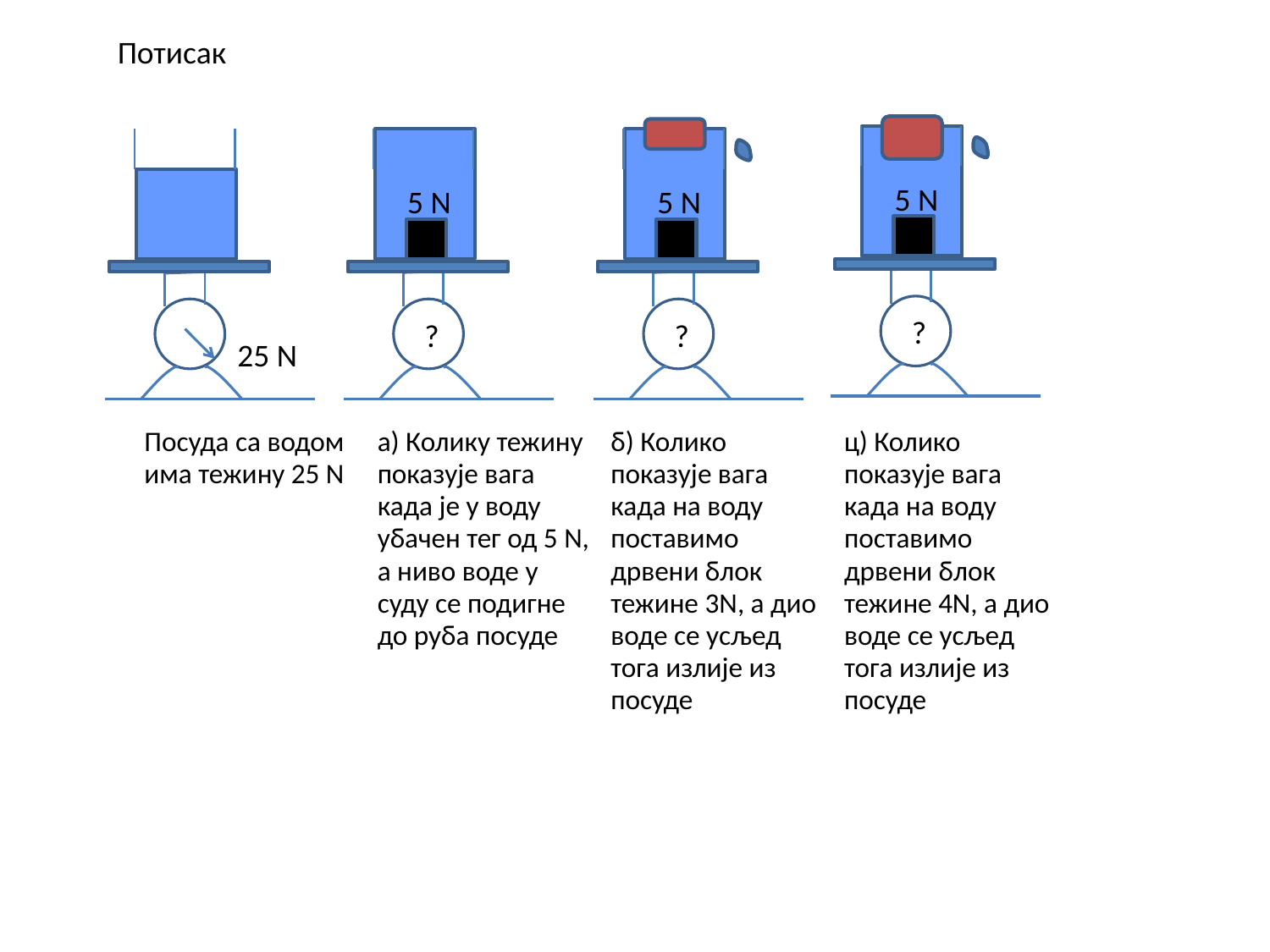

Потисак

5 N
5 N
5 N

?
?
?
25 N

| Посуда са водом има тежину 25 N | а) Колику тежину показује вага када је у воду убачен тег од 5 N, а ниво воде у суду се подигне до руба посуде | б) Колико показује вага када на воду поставимо дрвени блок тежине 3N, а дио воде се усљед тога излије из посуде | ц) Колико показује вага када на воду поставимо дрвени блок тежине 4N, а дио воде се усљед тога излије из посуде |
| --- | --- | --- | --- |